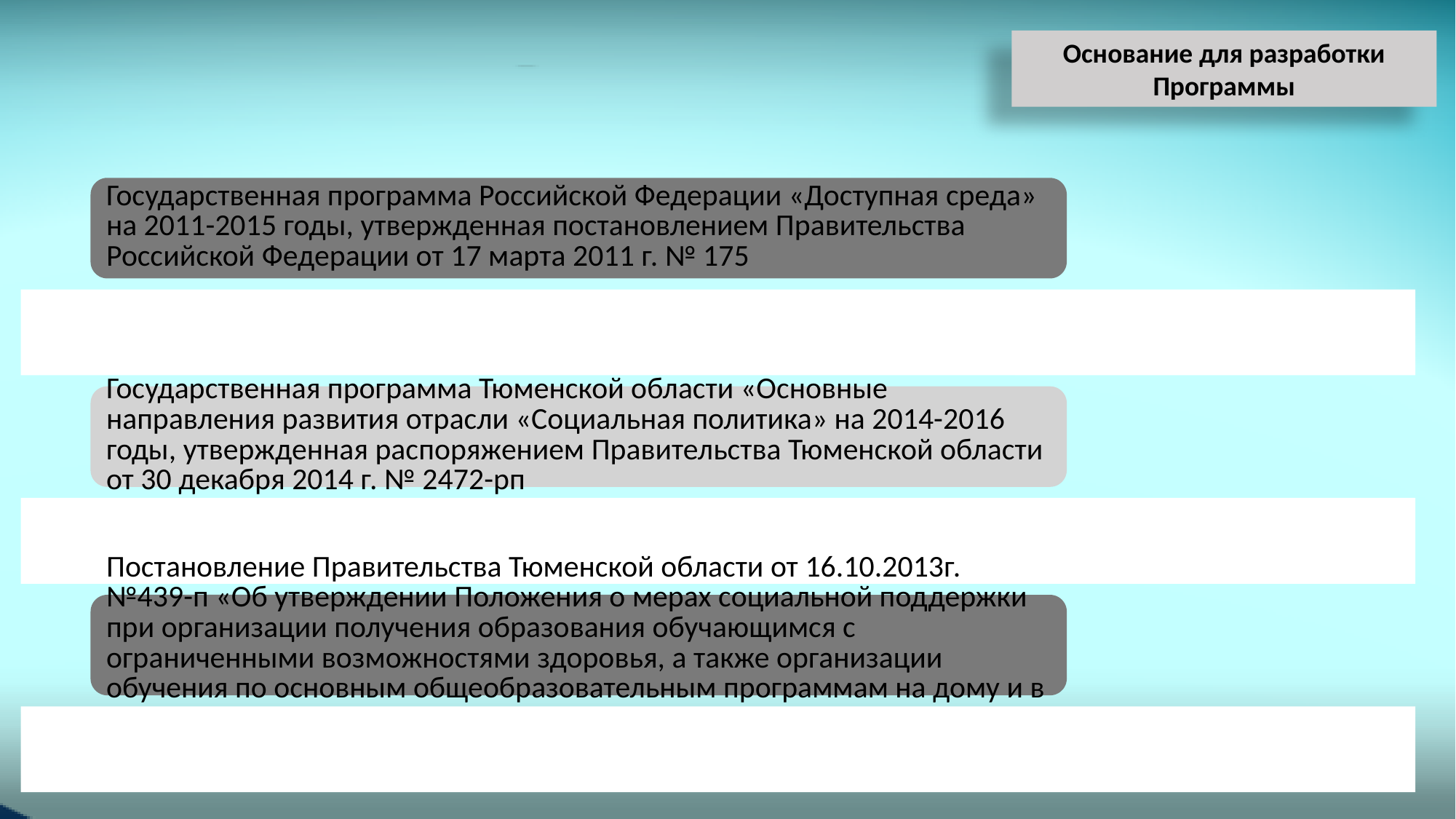

Основание для разработки Программы
Государственная программа Российской Федерации «Доступная среда» на 2011-2015 годы, утвержденная постановлением Правительства Российской Федерации от 17 марта 2011 г. № 175
Государственная программа Тюменской области «Основные направления развития отрасли «Социальная политика» на 2014-2016 годы, утвержденная распоряжением Правительства Тюменской области от 30 декабря 2014 г. № 2472-рп
Постановление Правительства Тюменской области от 16.10.2013г. №439-п «Об утверждении Положения о мерах социальной поддержки при организации получения образования обучающимся с ограниченными возможностями здоровья, а также организации обучения по основным общеобразовательным программам на дому и в медицинских учреждениях»